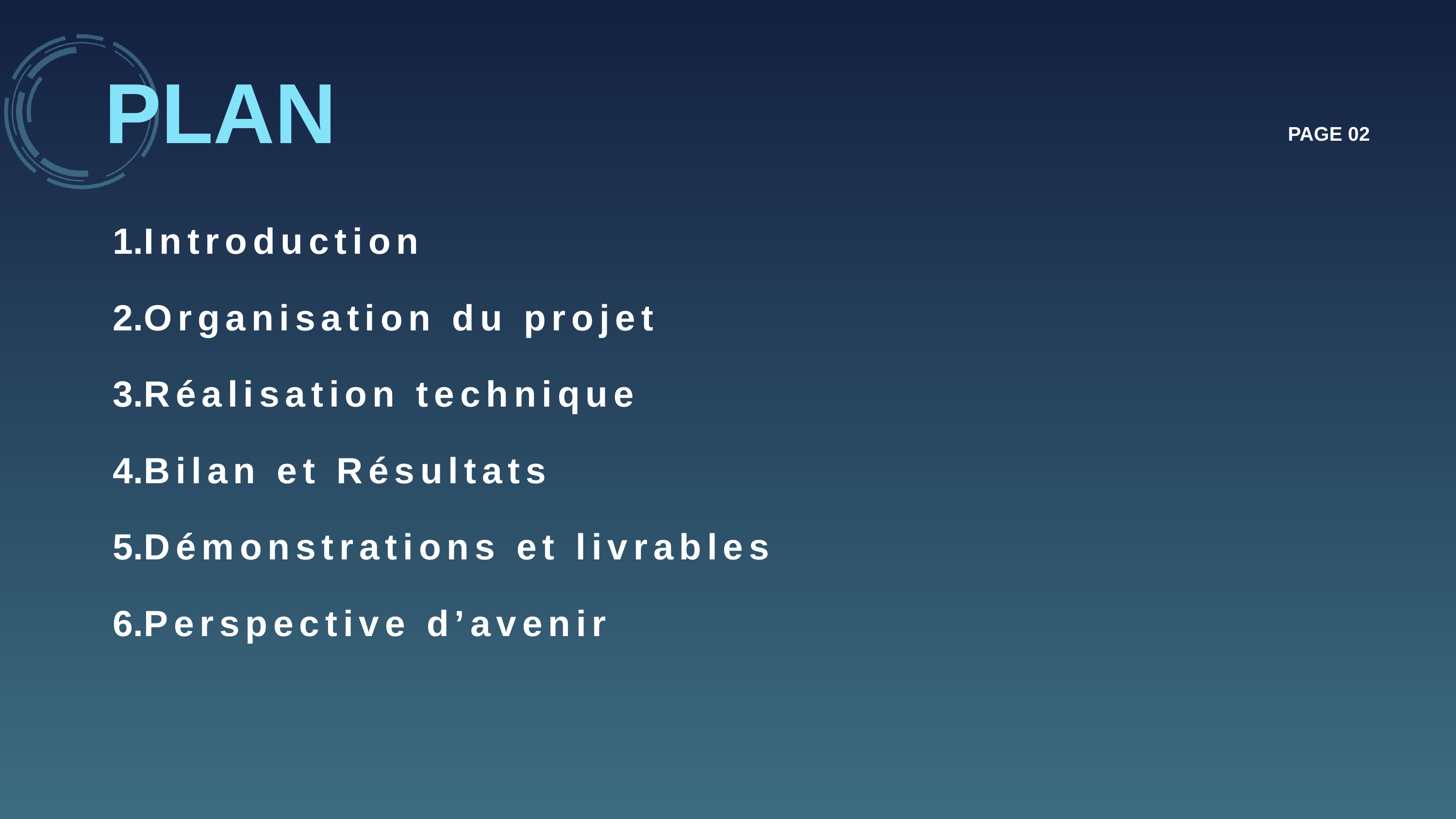

PLAN

Introduction
Organisation du projet
Réalisation technique
Bilan et Résultats
Démonstrations et livrables
Perspective d’avenir

PAGE 02